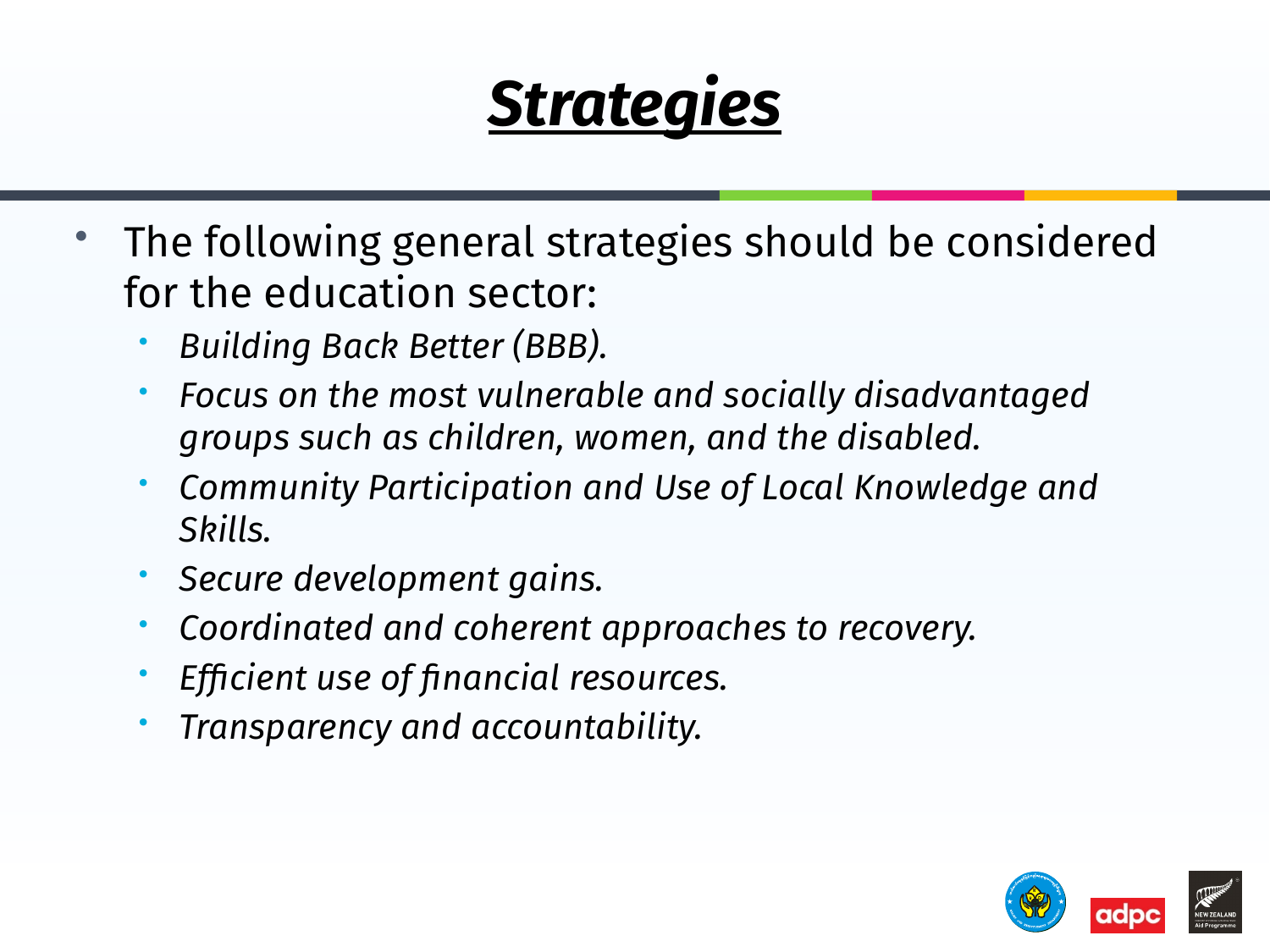

# Strategies
The following general strategies should be considered for the education sector:
Building Back Better (BBB).
Focus on the most vulnerable and socially disadvantaged groups such as children, women, and the disabled.
Community Participation and Use of Local Knowledge and Skills.
Secure development gains.
Coordinated and coherent approaches to recovery.
Efficient use of financial resources.
Transparency and accountability.